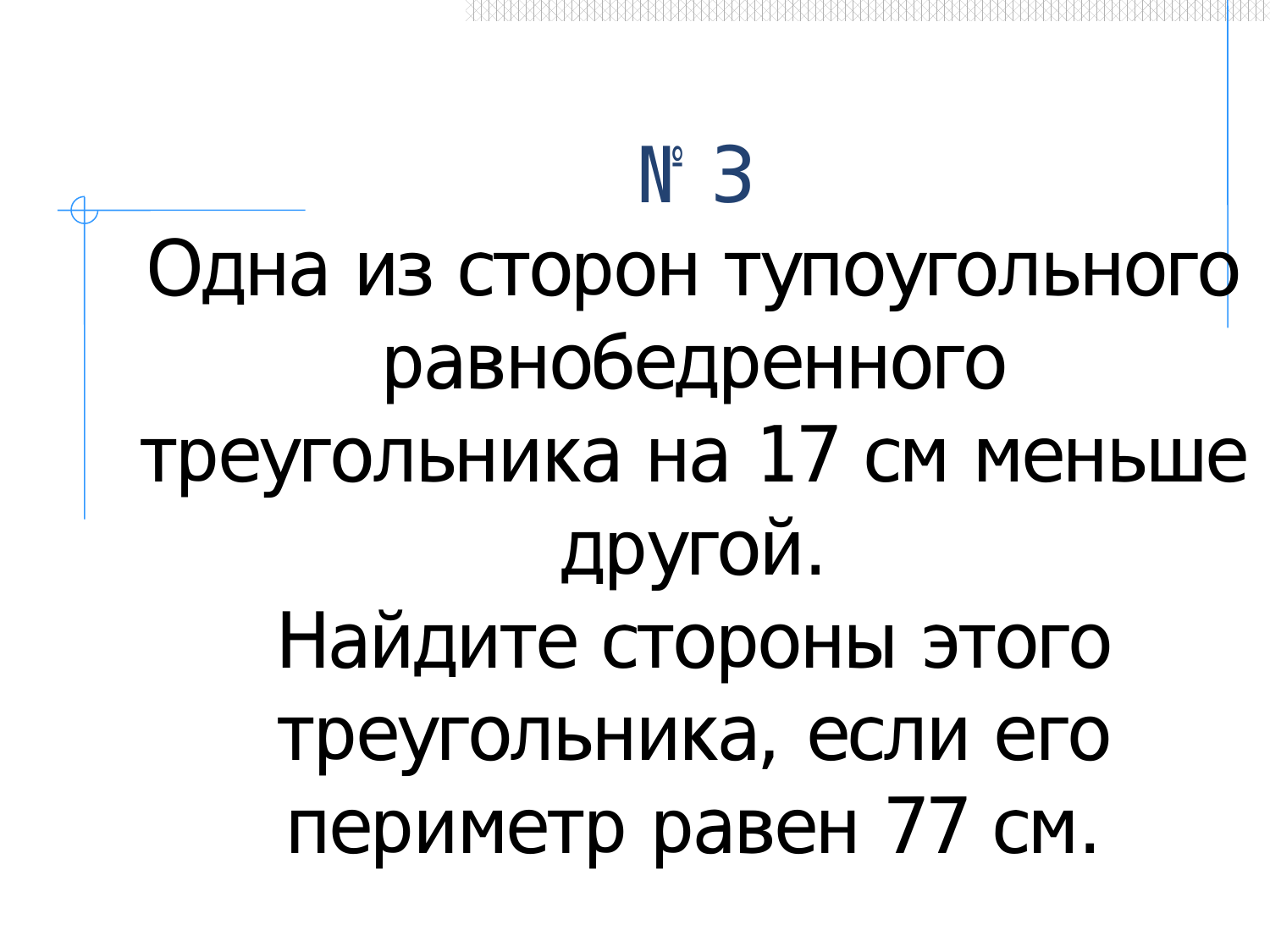

№ 3
Одна из сторон тупоугольного равнобедренного треугольника на 17 см меньше другой.
Найдите стороны этого треугольника, если его периметр равен 77 см.